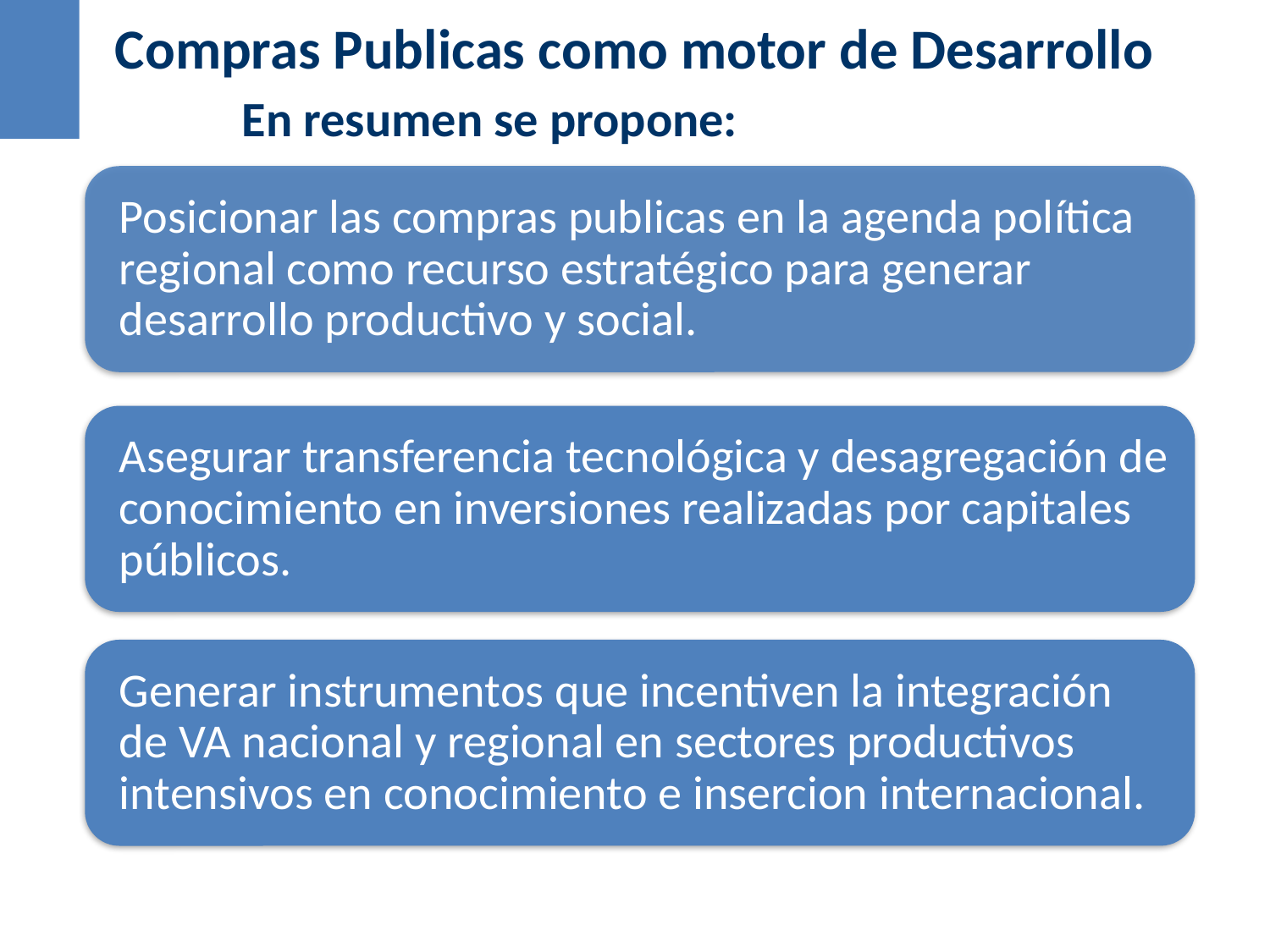

Compras Publicas como motor de Desarrollo
	En resumen se propone:
Posicionar las compras publicas en la agenda política regional como recurso estratégico para generar desarrollo productivo y social.
Asegurar transferencia tecnológica y desagregación de conocimiento en inversiones realizadas por capitales públicos.
Generar instrumentos que incentiven la integración de VA nacional y regional en sectores productivos intensivos en conocimiento e insercion internacional.